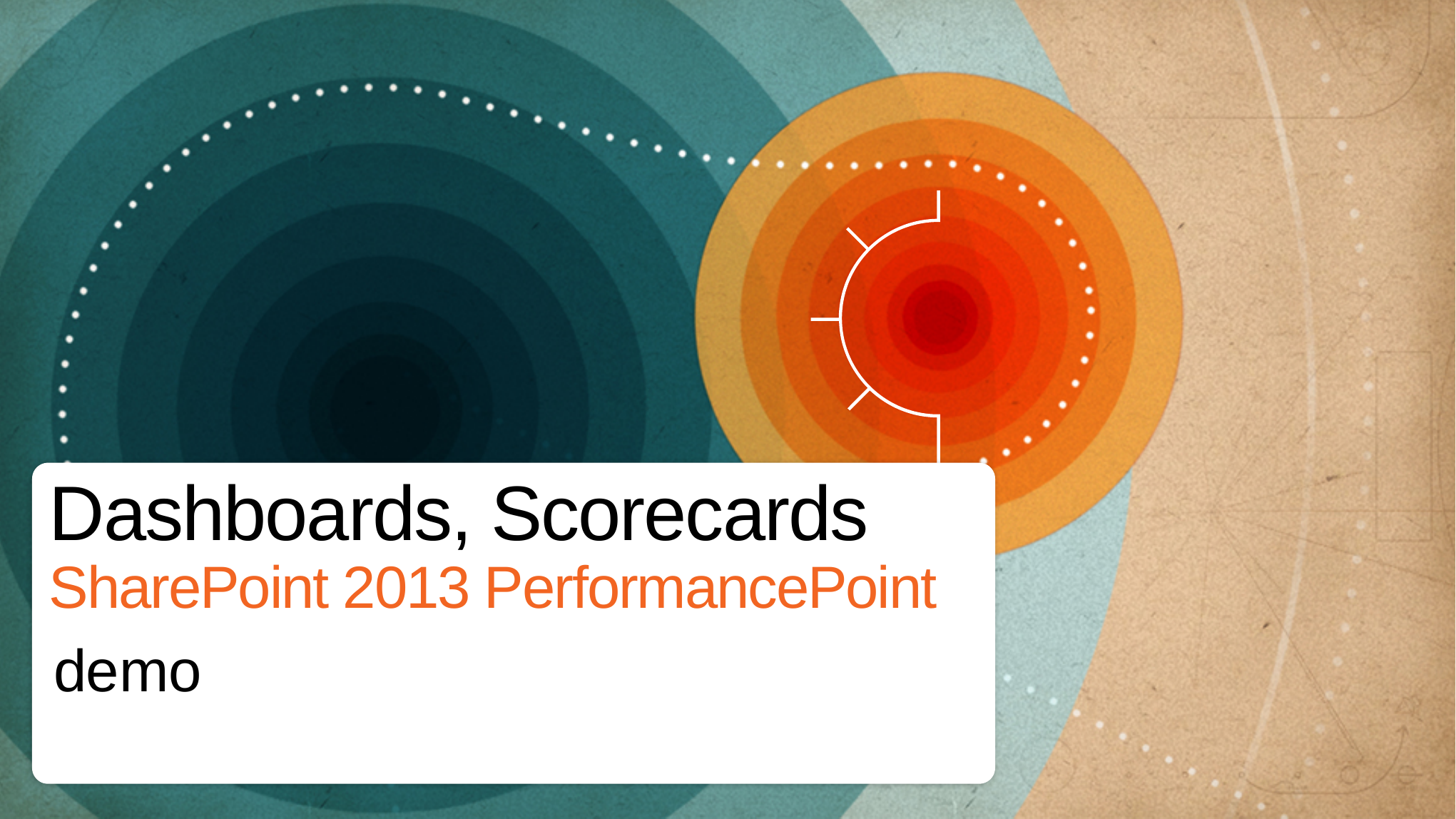

# Dashboards, Scorecards SharePoint 2013 PerformancePoint
demo